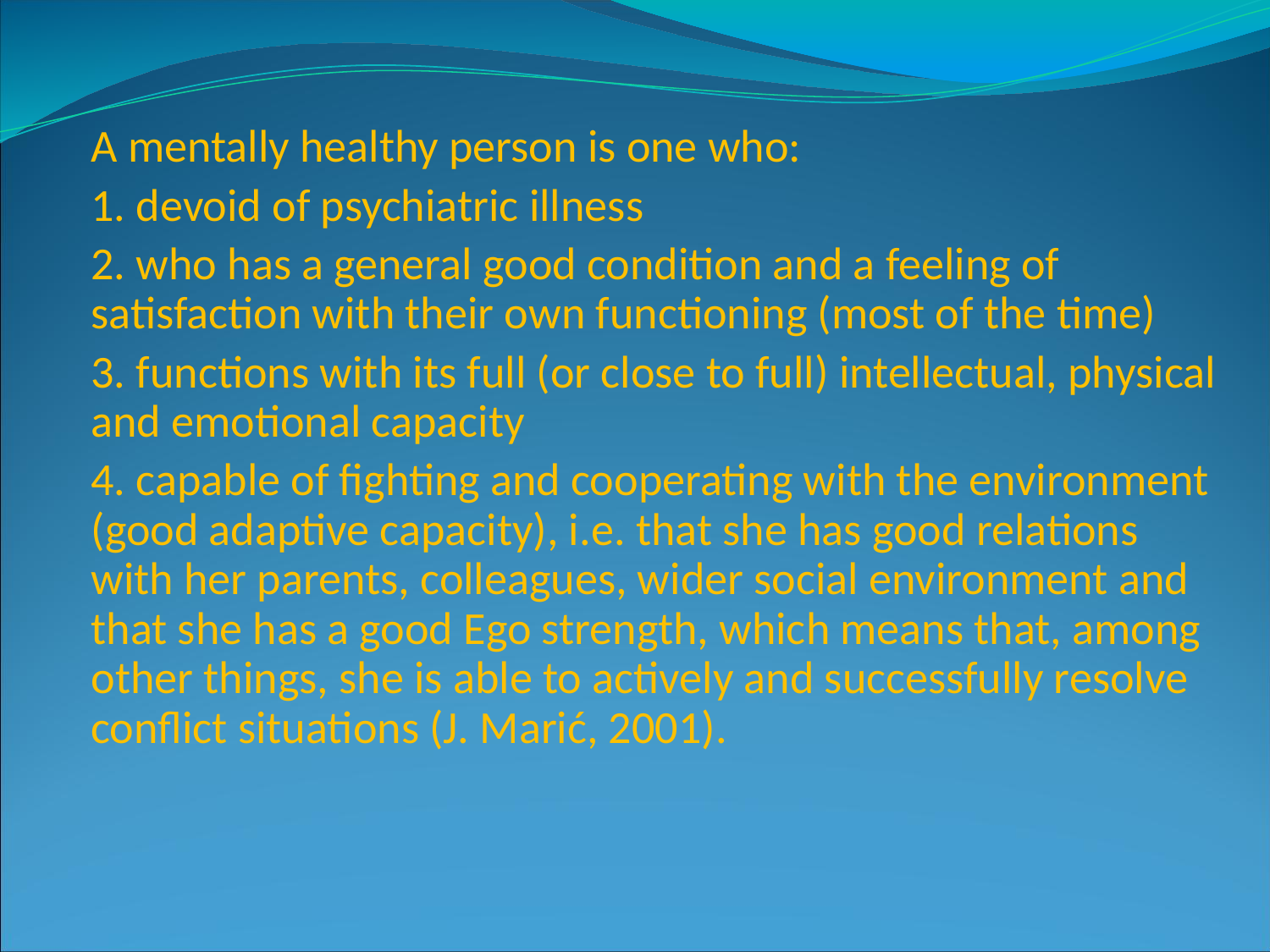

A mentally healthy person is one who:
1. devoid of psychiatric illness
2. who has a general good condition and a feeling of satisfaction with their own functioning (most of the time)
3. functions with its full (or close to full) intellectual, physical and emotional capacity
4. capable of fighting and cooperating with the environment (good adaptive capacity), i.e. that she has good relations with her parents, colleagues, wider social environment and that she has a good Ego strength, which means that, among other things, she is able to actively and successfully resolve conflict situations (J. Marić, 2001).